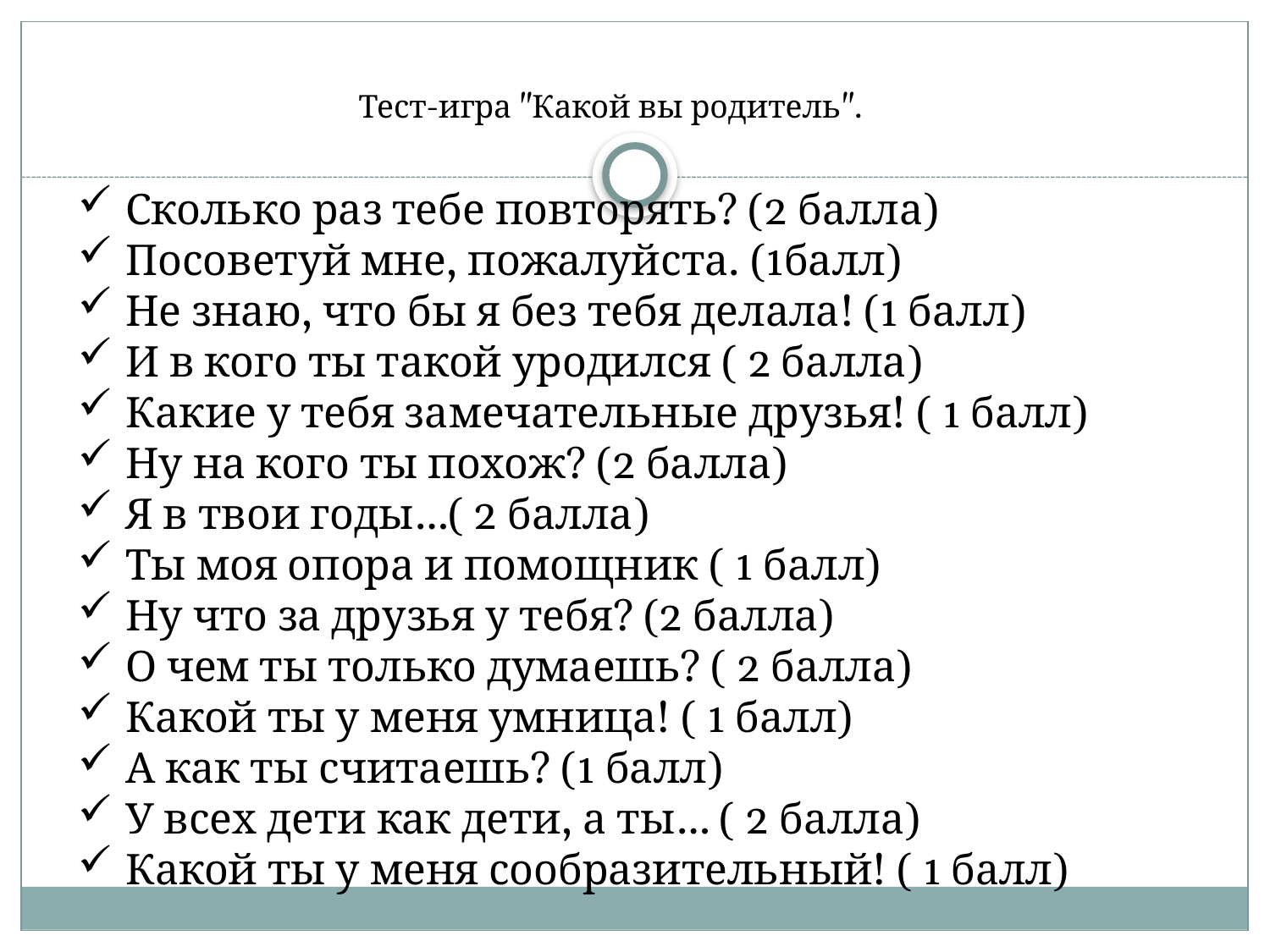

# Тест-игра "Какой вы родитель".
Сколько раз тебе повторять? (2 балла)
Посоветуй мне, пожалуйста. (1балл)
Не знаю, что бы я без тебя делала! (1 балл)
И в кого ты такой уродился ( 2 балла)
Какие у тебя замечательные друзья! ( 1 балл)
Ну на кого ты похож? (2 балла)
Я в твои годы…( 2 балла)
Ты моя опора и помощник ( 1 балл)
Ну что за друзья у тебя? (2 балла)
О чем ты только думаешь? ( 2 балла)
Какой ты у меня умница! ( 1 балл)
А как ты считаешь? (1 балл)
У всех дети как дети, а ты… ( 2 балла)
Какой ты у меня сообразительный! ( 1 балл)